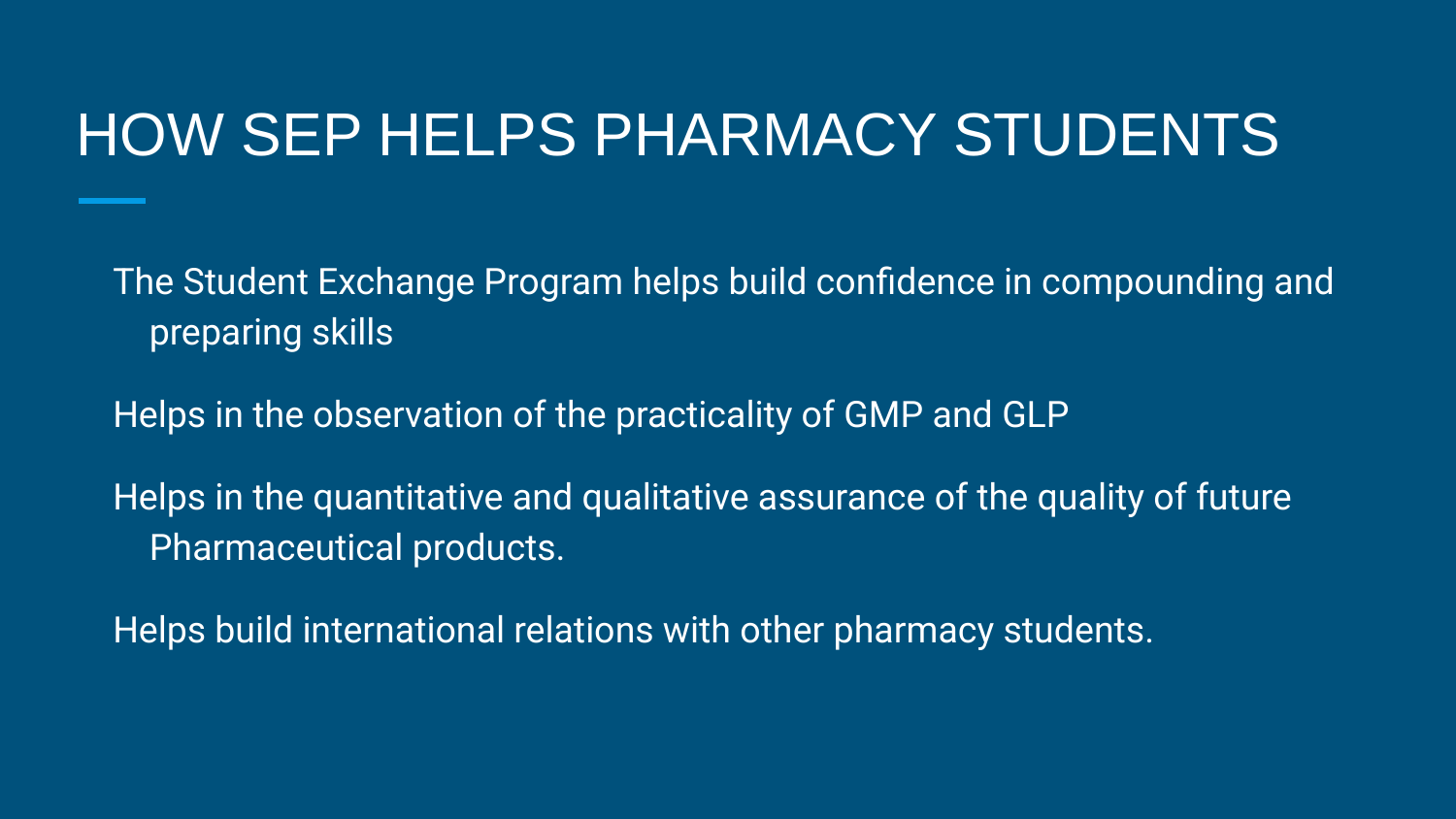

# HOW SEP HELPS PHARMACY STUDENTS
The Student Exchange Program helps build confidence in compounding and preparing skills
Helps in the observation of the practicality of GMP and GLP
Helps in the quantitative and qualitative assurance of the quality of future Pharmaceutical products.
Helps build international relations with other pharmacy students.